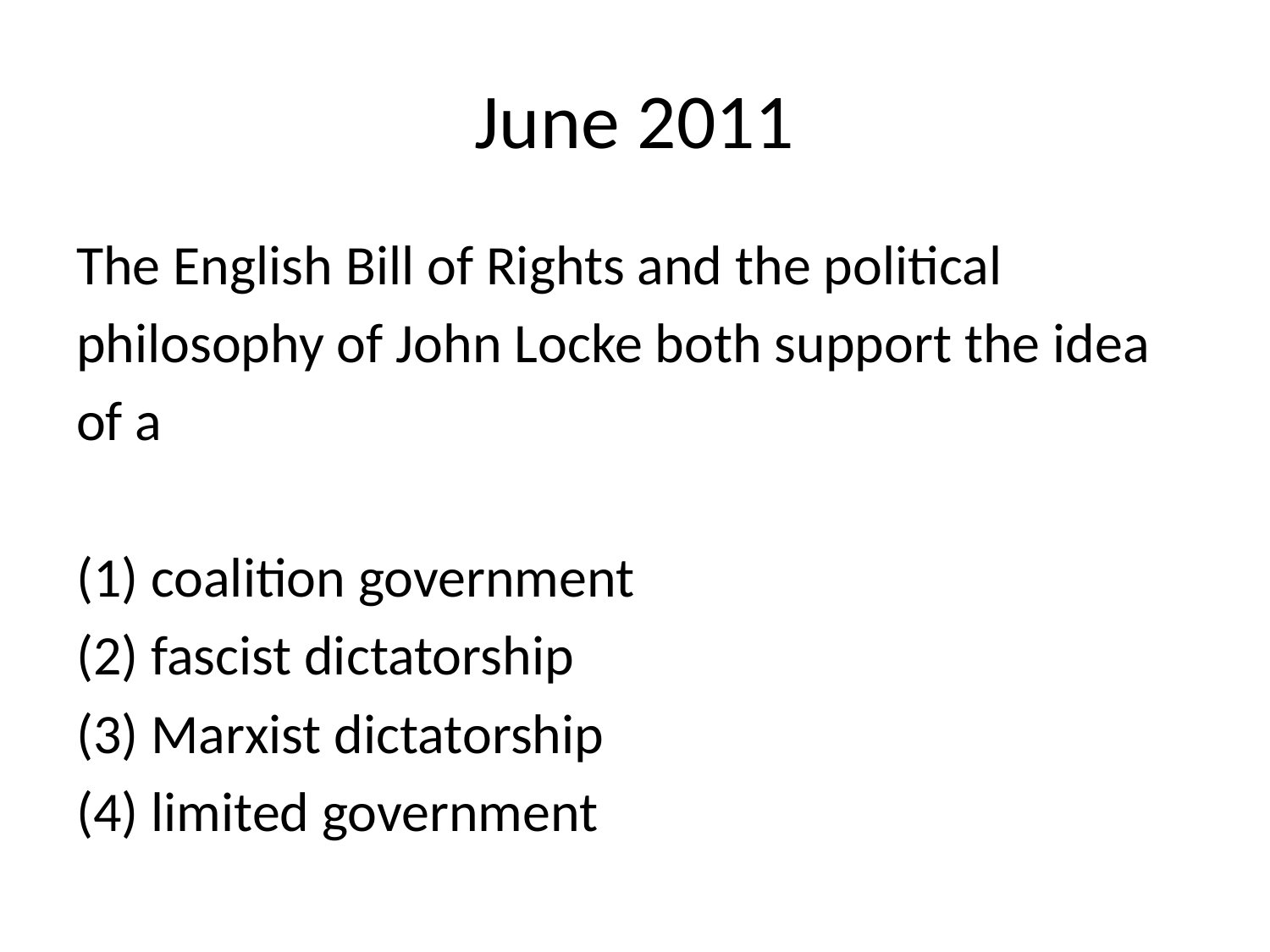

# June 2011
The English Bill of Rights and the political
philosophy of John Locke both support the idea
of a

(1) coalition government
(2) fascist dictatorship
(3) Marxist dictatorship
(4) limited government